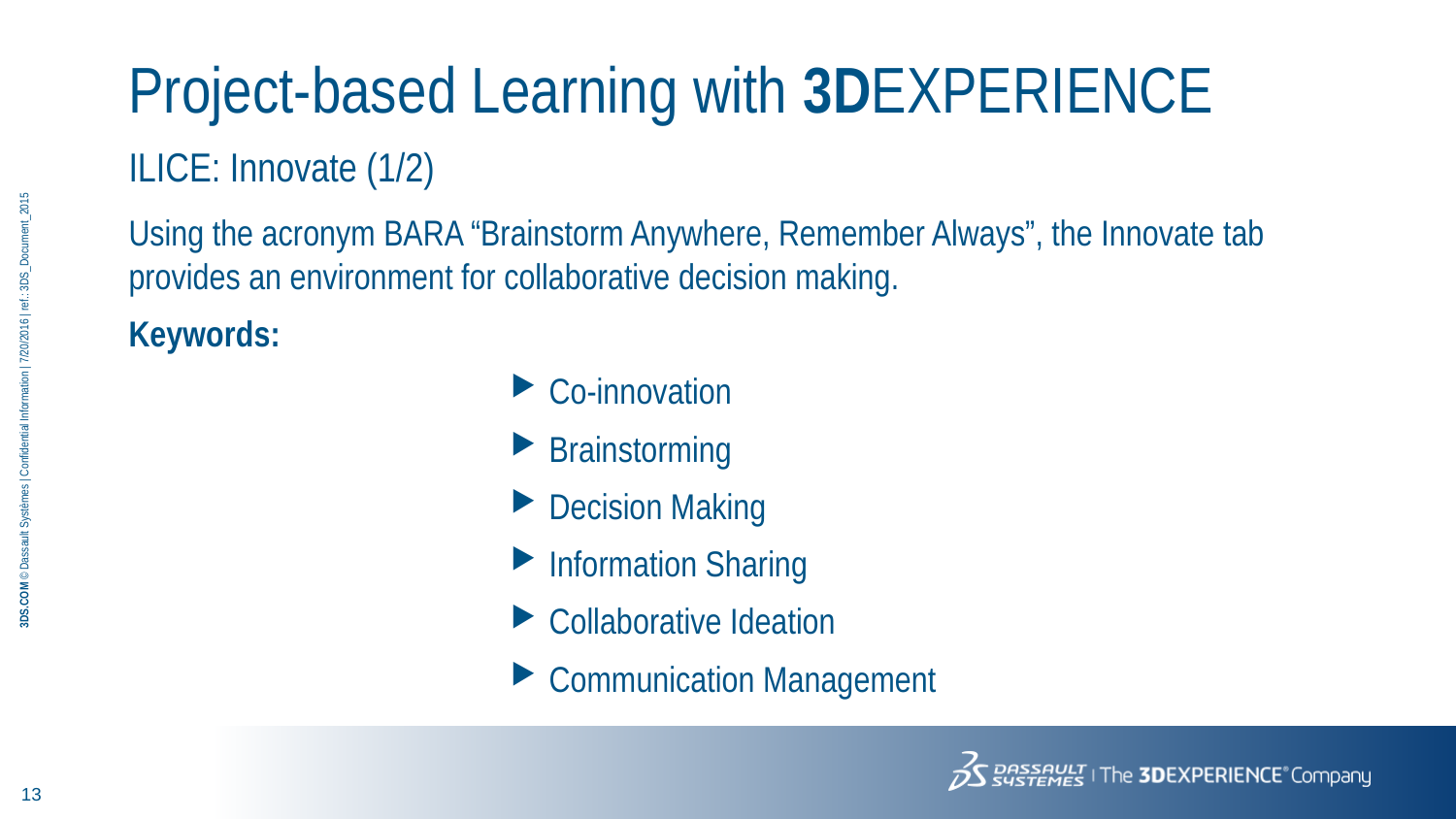

# Project-based Learning with 3DEXPERIENCE
ILICE: Innovate (1/2)
Using the acronym BARA “Brainstorm Anywhere, Remember Always”, the Innovate tab provides an environment for collaborative decision making.
Keywords:
Co-innovation
Brainstorming
Decision Making
Information Sharing
Collaborative Ideation
Communication Management